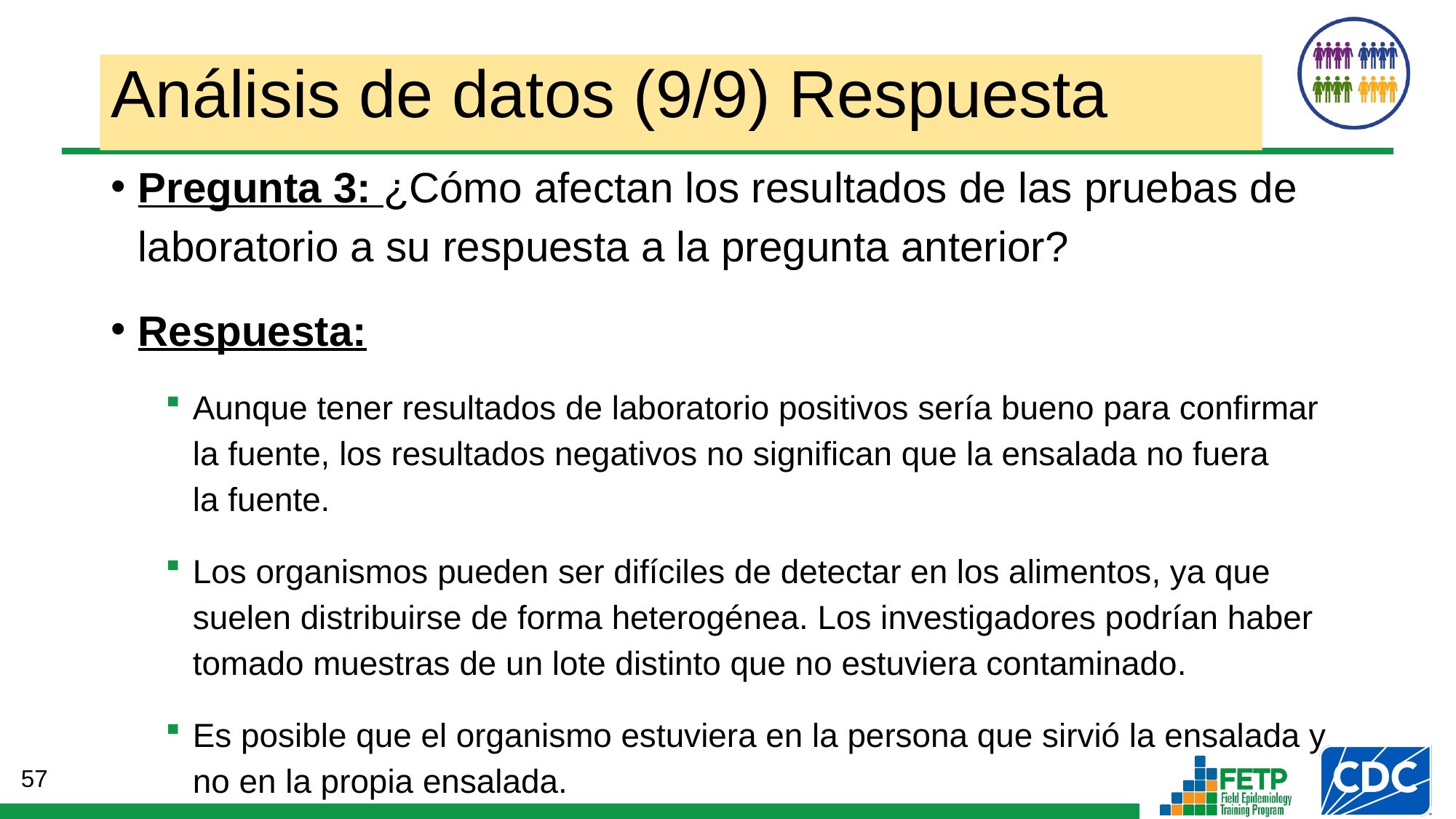

# Análisis de datos (9/9) Respuesta
Pregunta 3: ¿Cómo afectan los resultados de las pruebas de laboratorio a su respuesta a la pregunta anterior?
Respuesta:
Aunque tener resultados de laboratorio positivos sería bueno para confirmar la fuente, los resultados negativos no significan que la ensalada no fuera
la fuente.
Los organismos pueden ser difíciles de detectar en los alimentos, ya que suelen distribuirse de forma heterogénea. Los investigadores podrían haber tomado muestras de un lote distinto que no estuviera contaminado.
Es posible que el organismo estuviera en la persona que sirvió la ensalada y no en la propia ensalada.